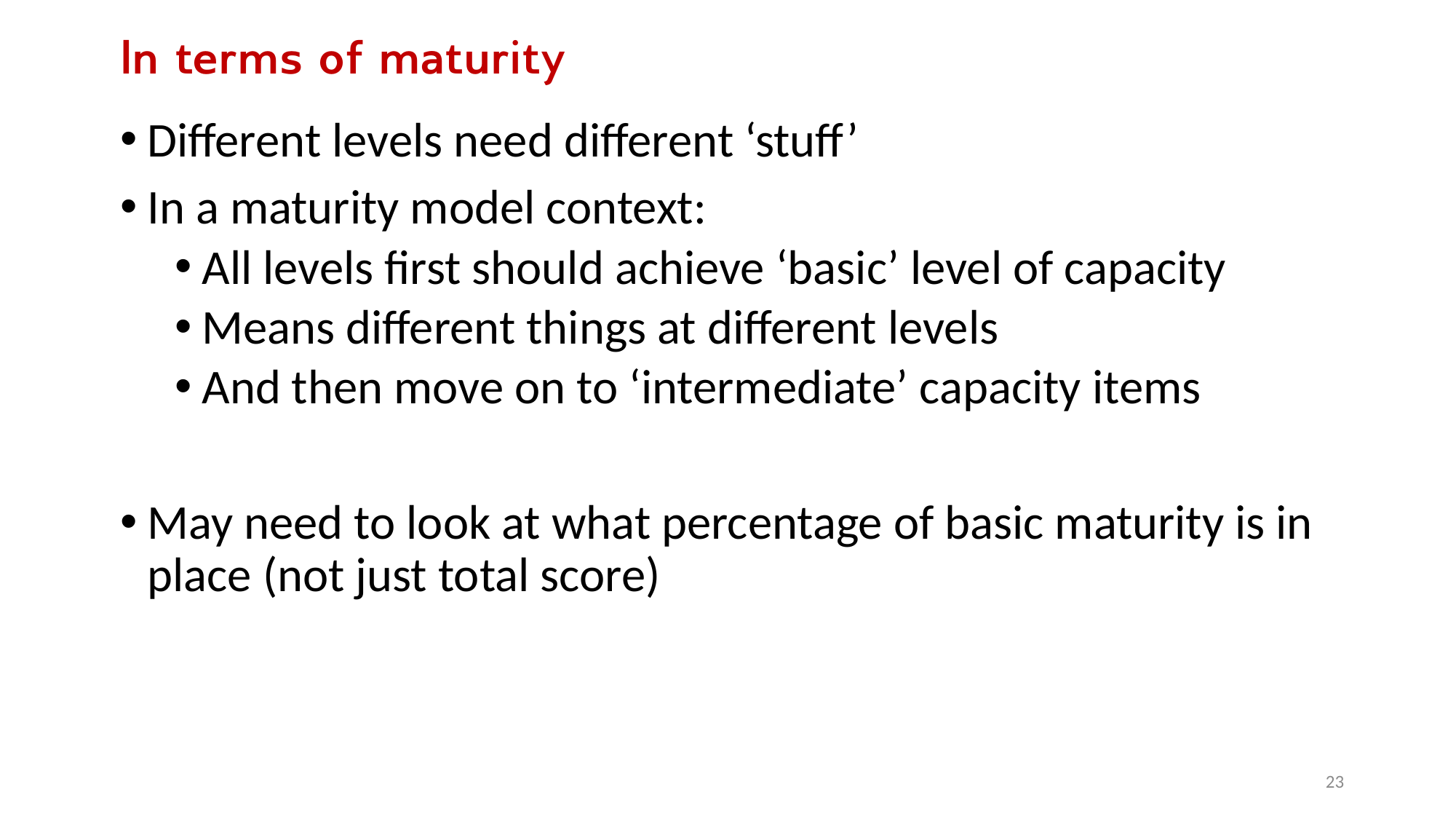

# In terms of maturity
Different levels need different ‘stuff’
In a maturity model context:
All levels first should achieve ‘basic’ level of capacity
Means different things at different levels
And then move on to ‘intermediate’ capacity items

May need to look at what percentage of basic maturity is in place (not just total score)
23